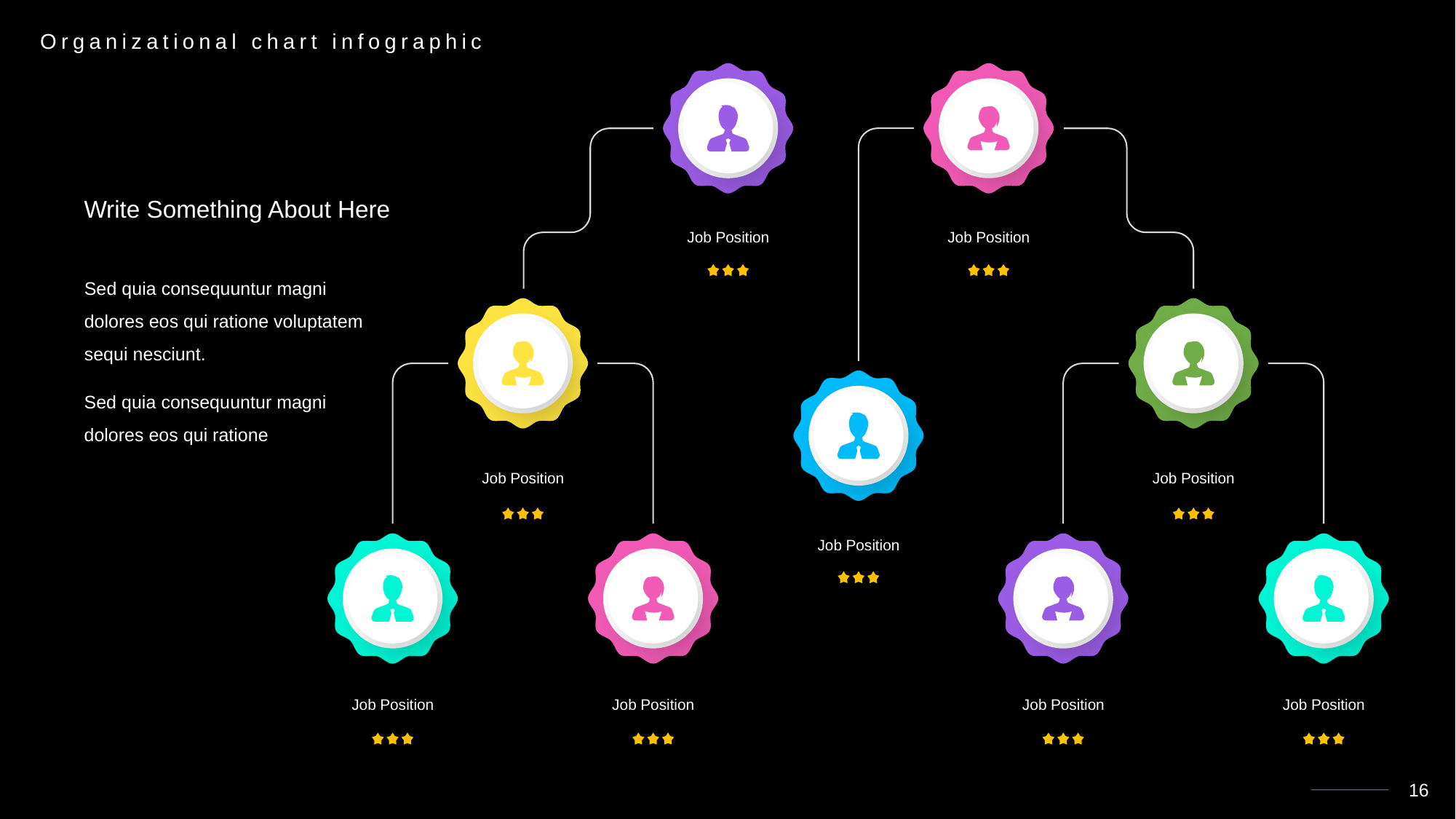

Write Something About Here
Nick Name
Nick Name
Job Position
Job Position
Sed quia consequuntur magni dolores eos qui ratione voluptatem sequi nesciunt.

Sed quia consequuntur magni dolores eos qui ratione

Nick Name
Nick Name
Job Position
Job Position
Nick Name

Job Position

Nick Name
Nick Name
Nick Name
Nick Name
Job Position
Job Position
Job Position
Job Position